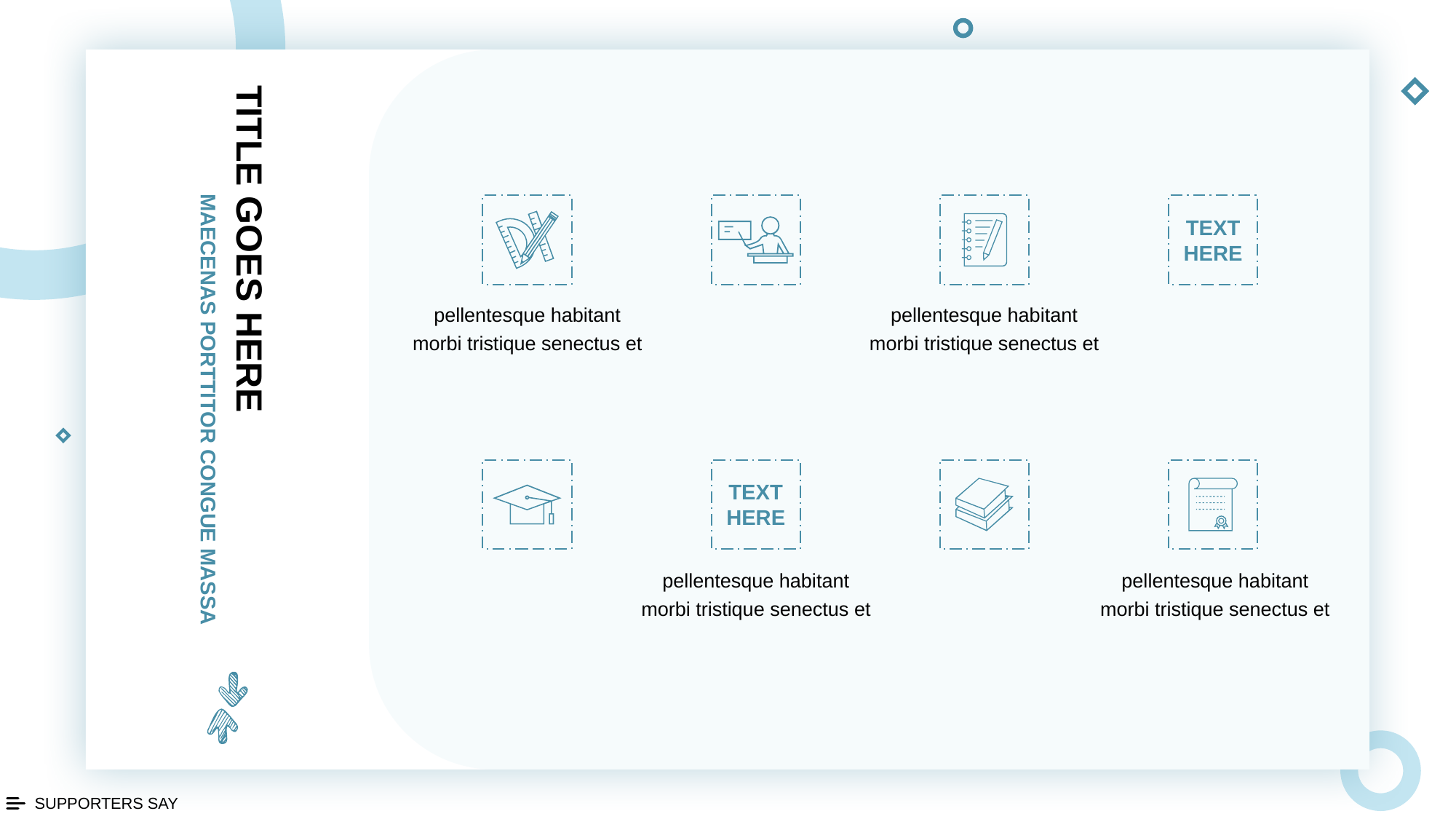

TEXT HERE
TITLE GOES HERE
pellentesque habitant morbi tristique senectus et
pellentesque habitant morbi tristique senectus et
MAECENAS PORTTITOR CONGUE MASSA

TEXT HERE

pellentesque habitant morbi tristique senectus et
pellentesque habitant morbi tristique senectus et

SUPPORTERS SAY